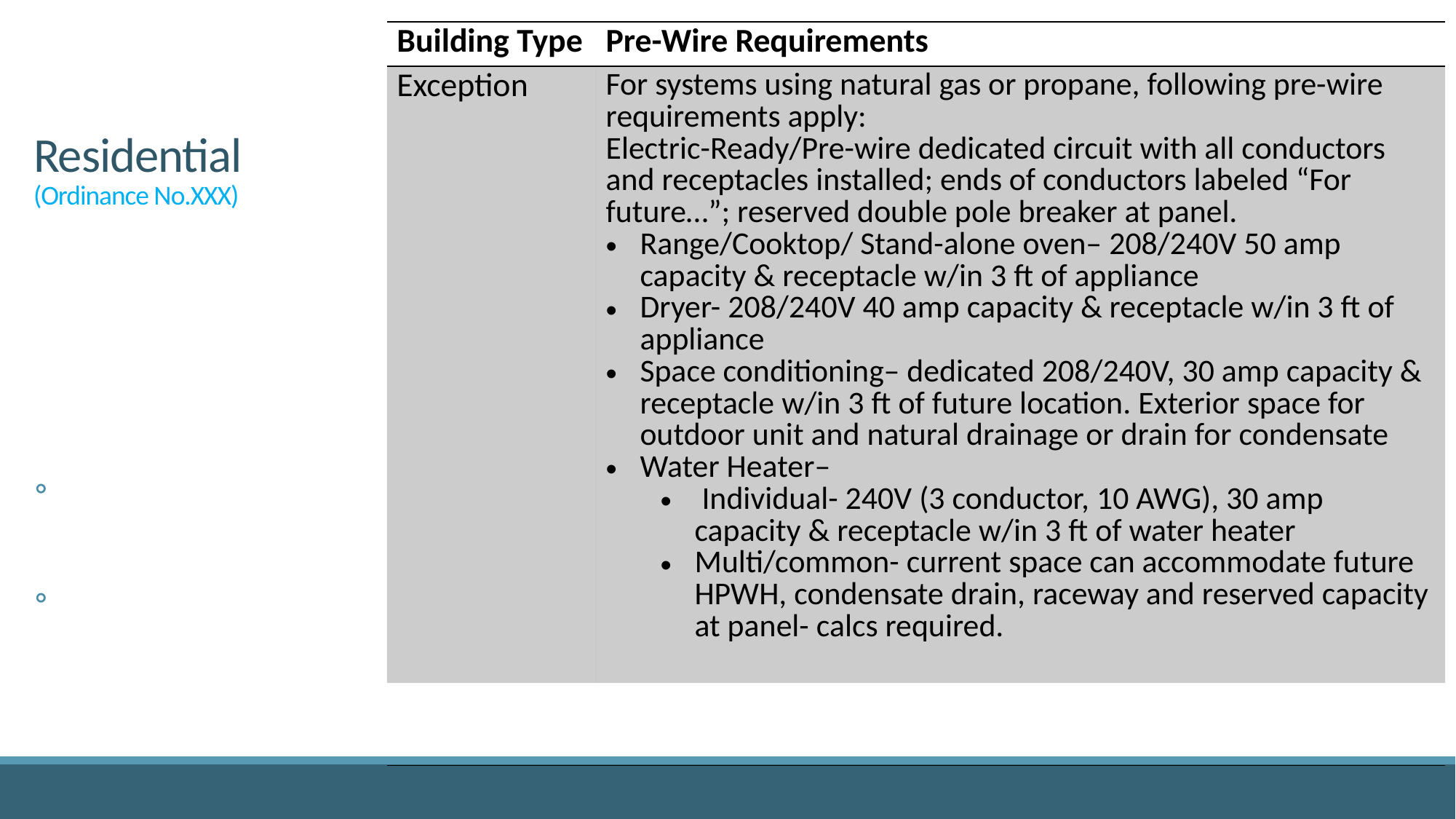

| Building Type | Pre-Wire Requirements |
| --- | --- |
| Exception | For systems using natural gas or propane, following pre-wire requirements apply: Electric-Ready/Pre-wire dedicated circuit with all conductors and receptacles installed; ends of conductors labeled “For future…”; reserved double pole breaker at panel. Range/Cooktop/ Stand-alone oven– 208/240V 50 amp capacity & receptacle w/in 3 ft of appliance Dryer- 208/240V 40 amp capacity & receptacle w/in 3 ft of appliance Space conditioning– dedicated 208/240V, 30 amp capacity & receptacle w/in 3 ft of future location. Exterior space for outdoor unit and natural drainage or drain for condensate Water Heater– Individual- 240V (3 conductor, 10 AWG), 30 amp capacity & receptacle w/in 3 ft of water heater Multi/common- current space can accommodate future HPWH, condensate drain, raceway and reserved capacity at panel- calcs required. |
|  |  |
# Residential (Ordinance No.XXX)
All-electric or exception?
Plan Review
For fuel type?
Inspection
Discuss